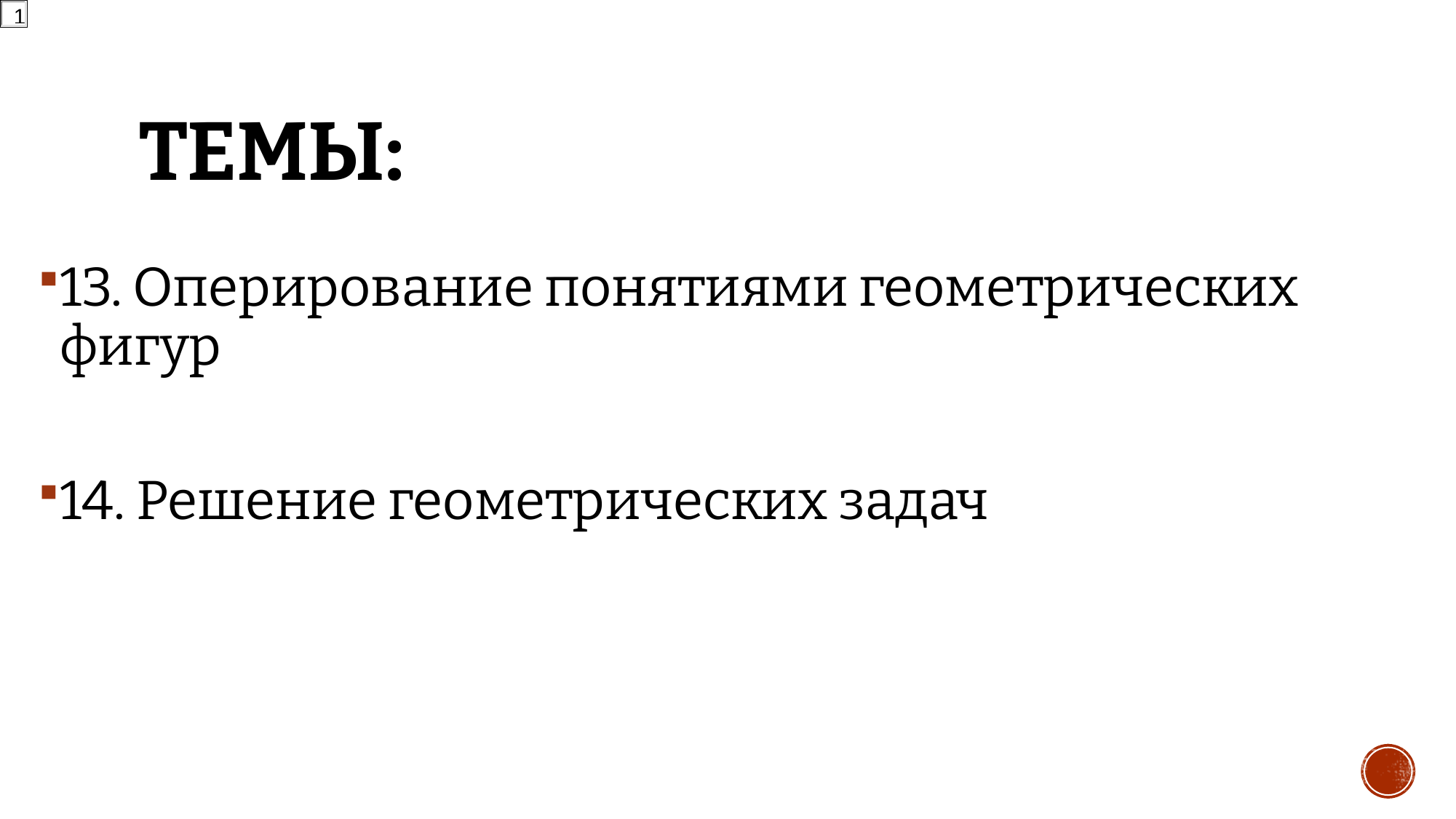

# Темы:
13. Оперирование понятиями геометрических фигур

14. Решение геометрических задач